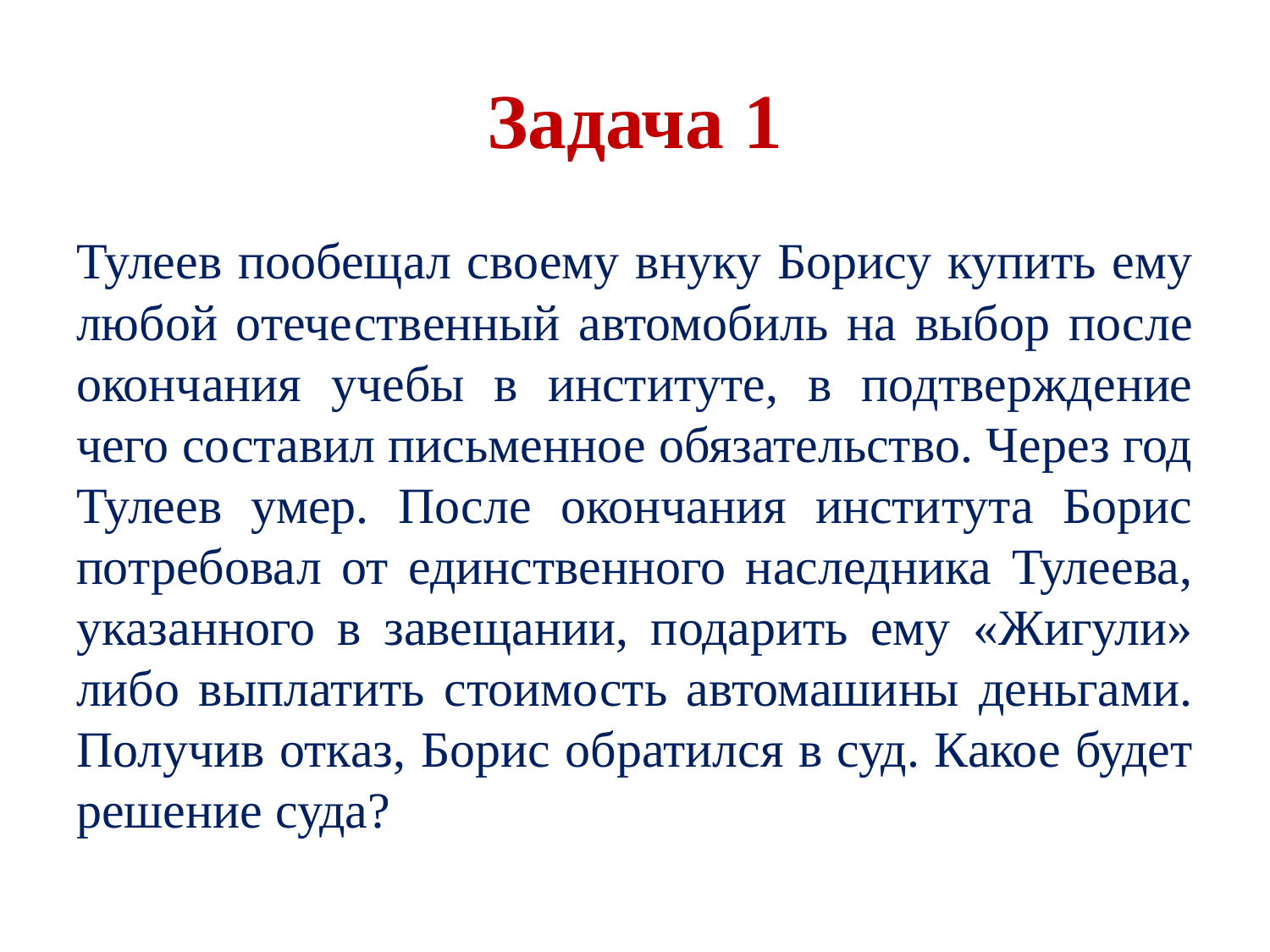

# Задача 1
Тулеев пообещал своему внуку Борису купить ему любой отечественный автомобиль на выбор после окончания учебы в институте, в подтверждение чего составил письменное обязательство. Через год Тулеев умер. После окончания института Борис потребовал от единственного наследника Тулеева, указанного в завещании, подарить ему «Жигули» либо выплатить стоимость автомашины деньгами. Получив отказ, Борис обратился в суд. Какое будет решение суда?